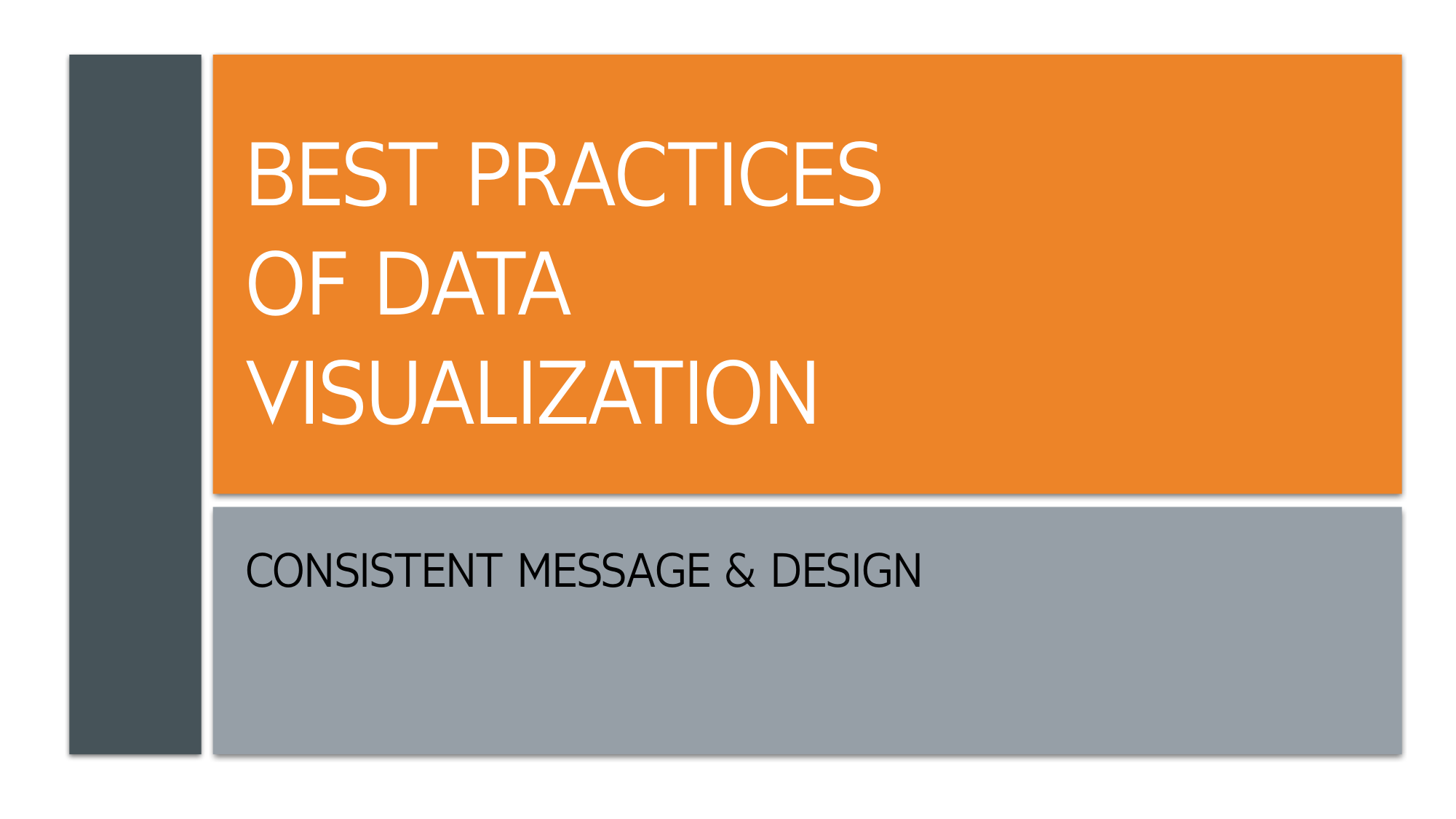

# BEST PRACTICES of data visualization

Consistent Message & design